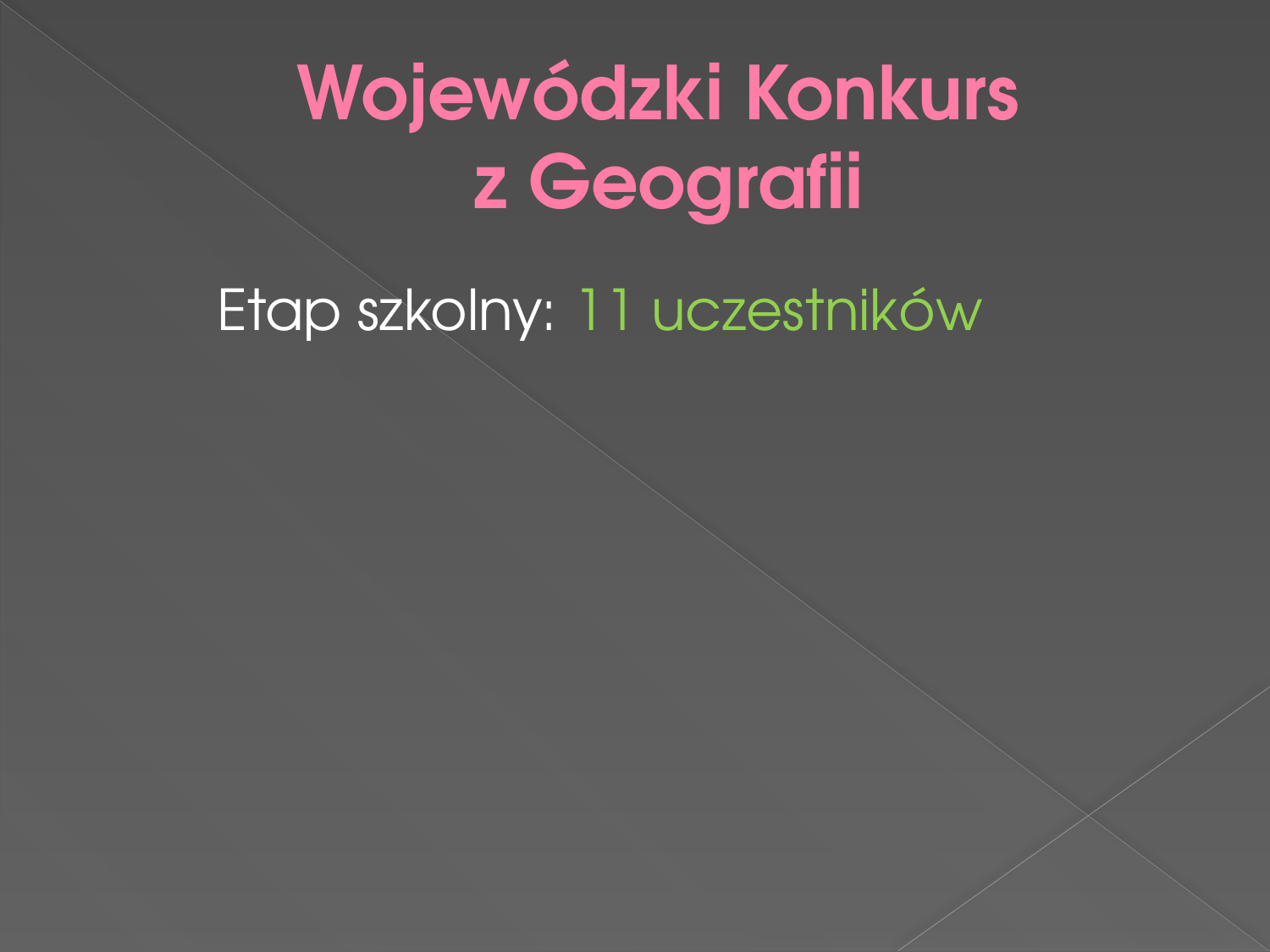

# Wojewódzki Konkurs z Geografii
Etap szkolny: 11 uczestników